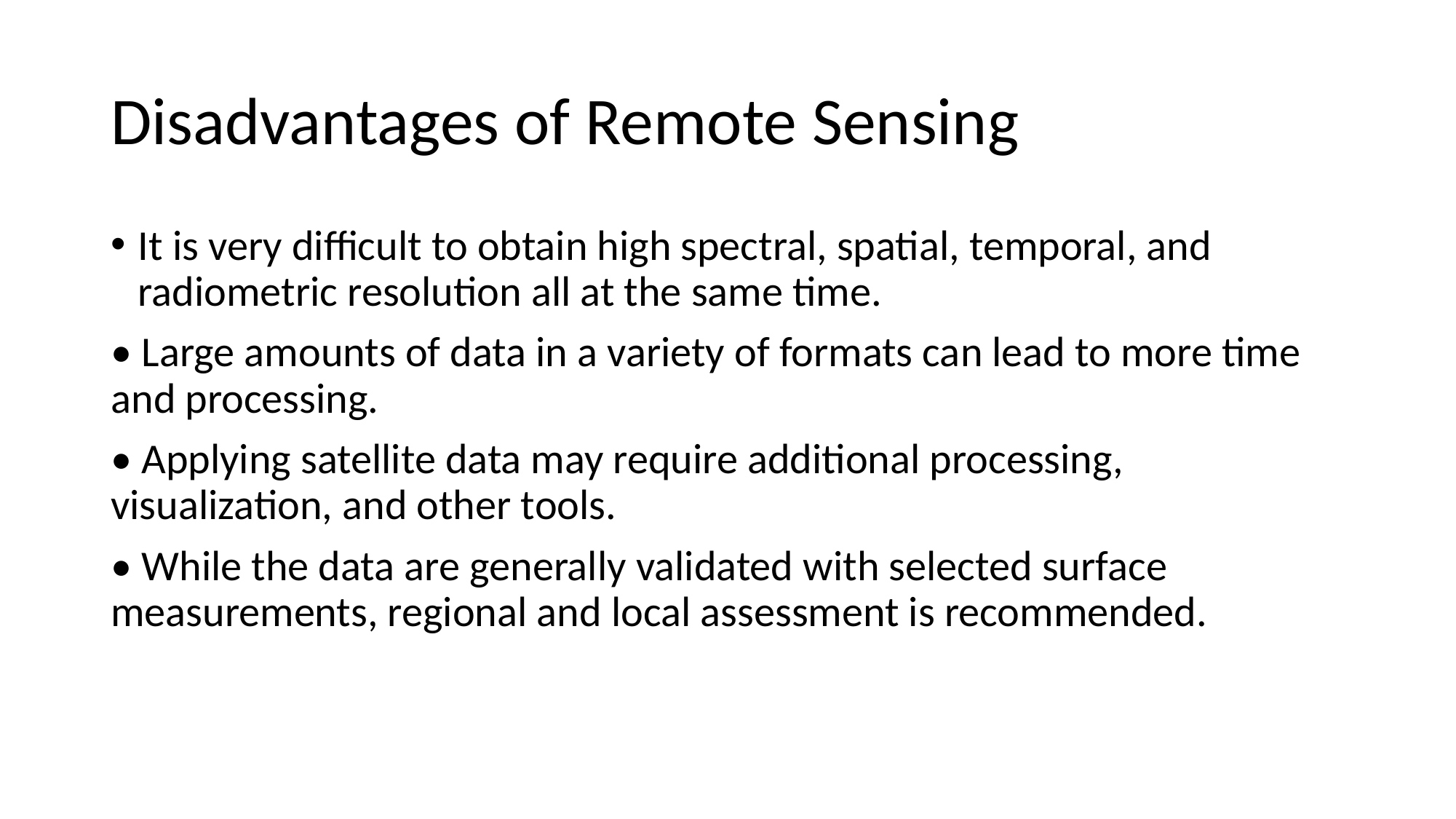

# Disadvantages of Remote Sensing
It is very difficult to obtain high spectral, spatial, temporal, and radiometric resolution all at the same time.
• Large amounts of data in a variety of formats can lead to more time and processing.
• Applying satellite data may require additional processing, visualization, and other tools.
• While the data are generally validated with selected surface measurements, regional and local assessment is recommended.